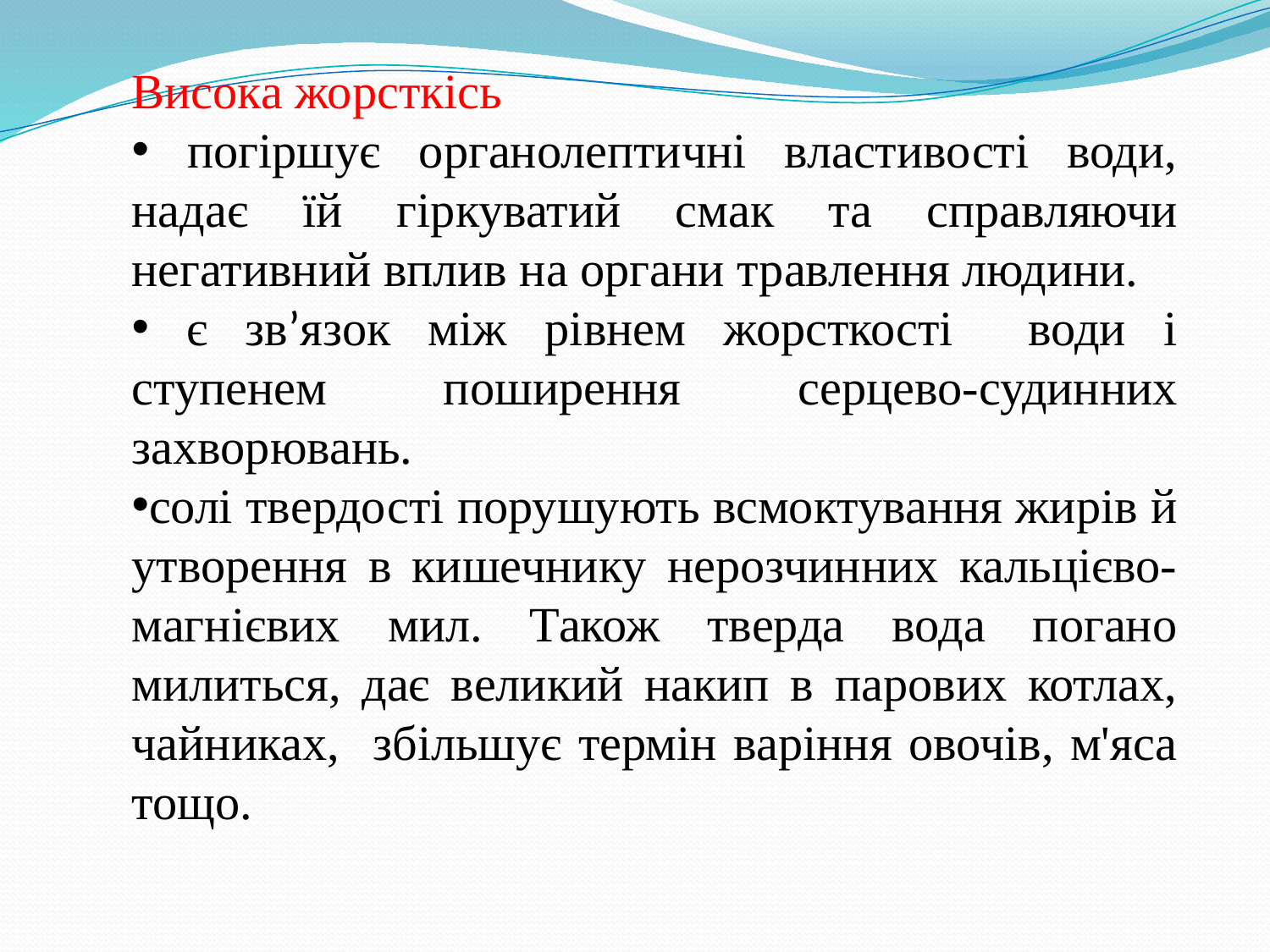

Висока жорсткісь
 погіршує органолептичні властивості води, надає їй гіркуватий смак та справляючи негативний вплив на органи травлення людини.
 є зв’язок між рівнем жорсткості  води і ступенем поширення серцево-судинних захворювань.
солі твердості порушують всмоктування жирів й утворення в кишечнику нерозчинних кальцієво-магнієвих мил. Також тверда вода погано милиться, дає великий накип в парових котлах, чайниках,  збільшує термін варіння овочів, м'яса тощо.